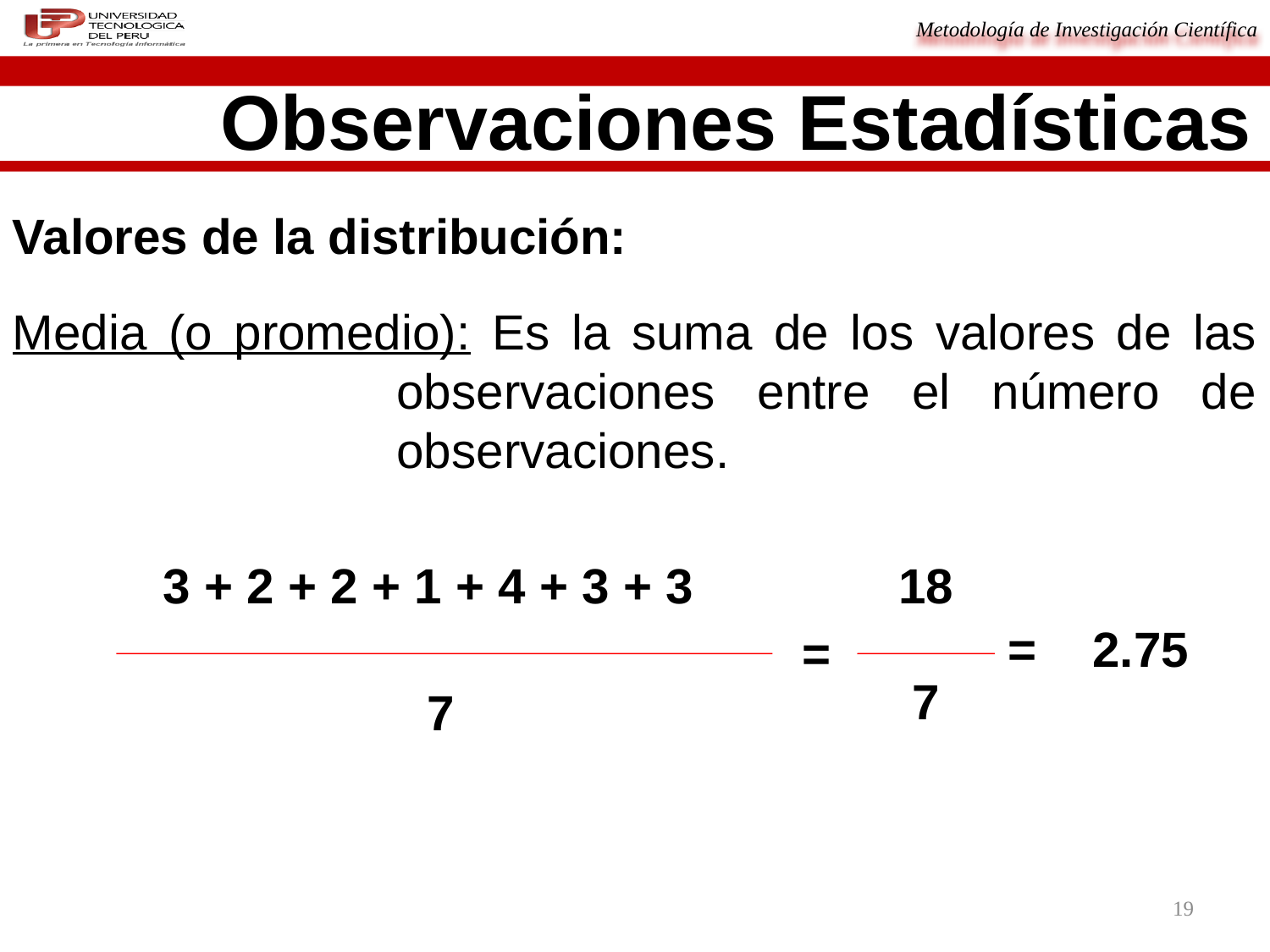

Observaciones Estadísticas
Valores de la distribución:
Media (o promedio): Es la suma de los valores de las observaciones entre el número de observaciones.
3 + 2 + 2 + 1 + 4 + 3 + 3
18
=
2.75
=

7
7
19